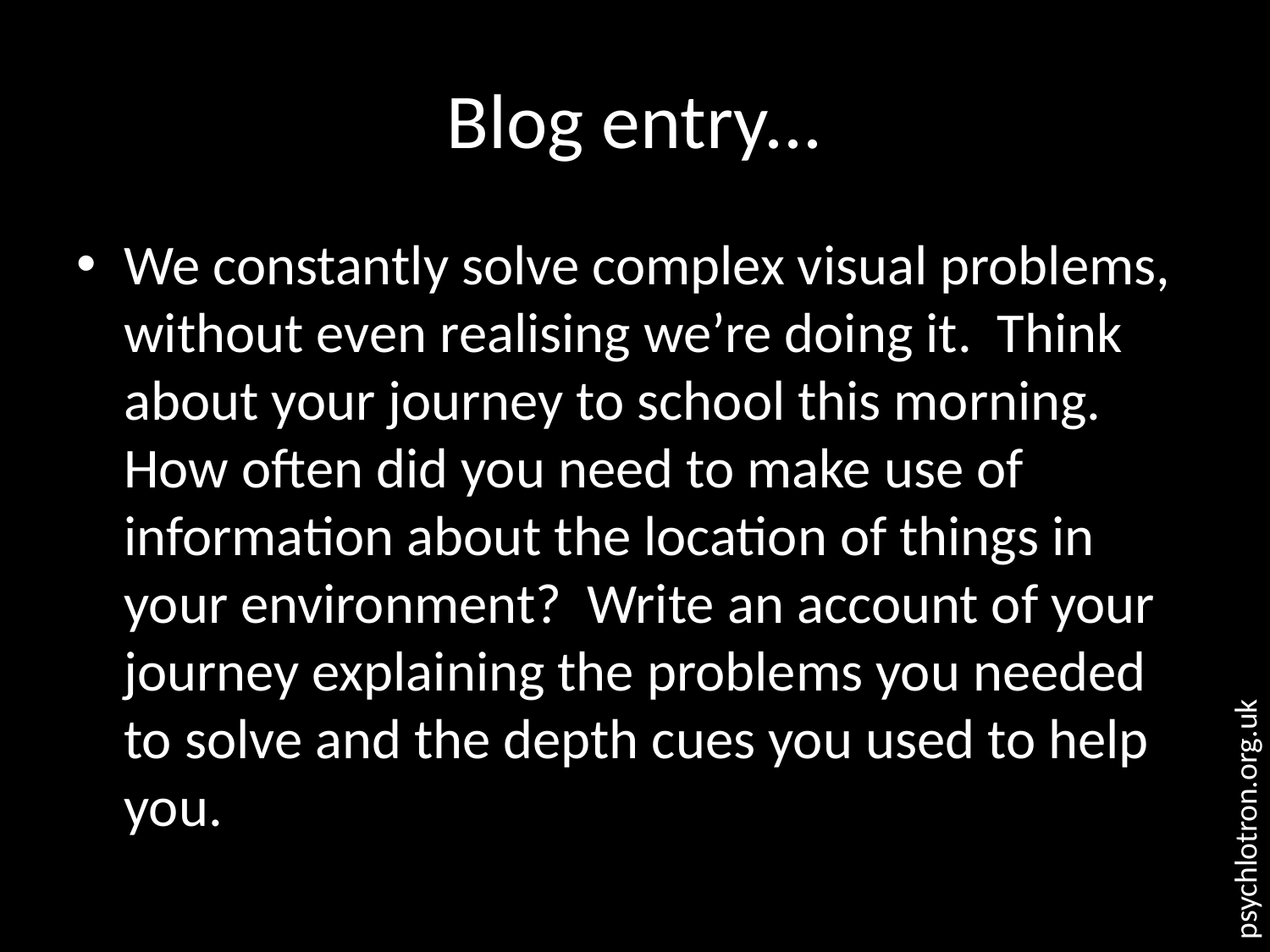

# Blog entry...
We constantly solve complex visual problems, without even realising we’re doing it.  Think about your journey to school this morning.  How often did you need to make use of information about the location of things in your environment?  Write an account of your journey explaining the problems you needed to solve and the depth cues you used to help you.